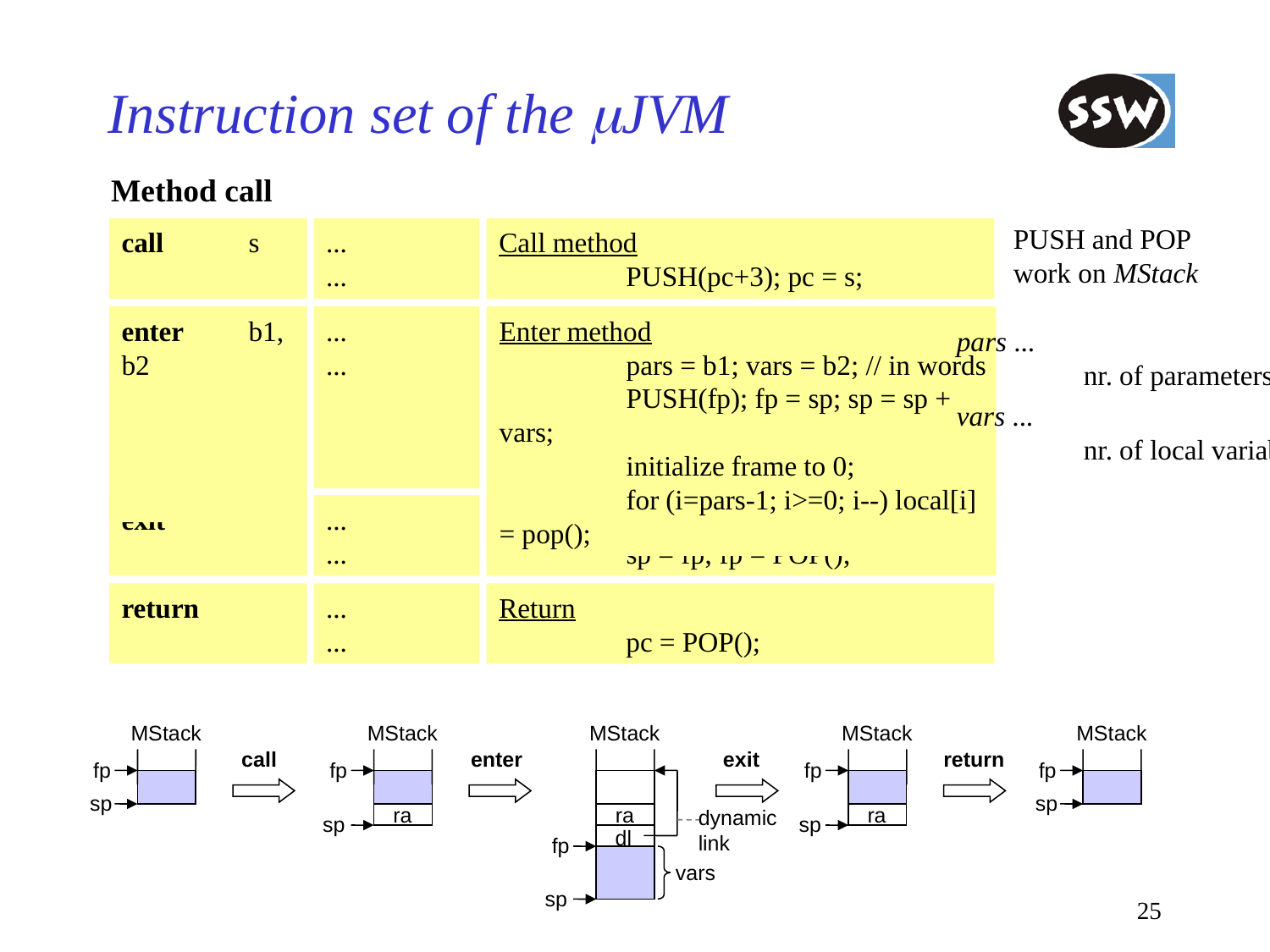

# Instruction set of the μJVM
Method call
PUSH and POP
work on MStack
call	s

...
...
Call method
	PUSH(pc+3); pc = s;
enter	b1, b2

...
...

Enter method
	pars = b1; vars = b2; // in words
	PUSH(fp); fp = sp; sp = sp + vars;
	initialize frame to 0;
	for (i=pars-1; i>=0; i--) local[i] = pop();
pars ...
	nr. of parameters
vars ...
	nr. of local variables
MStack
enter

dynamic
link
ra

dl

fp

vars
sp

exit

...
...
Exit method
	sp = fp; fp = POP();
MStack
exit

fp

ra

sp

return

...
...
Return
	pc = POP();
MStack
return

fp

sp

MStack
MStack
call

fp
fp

sp
ra

sp

25